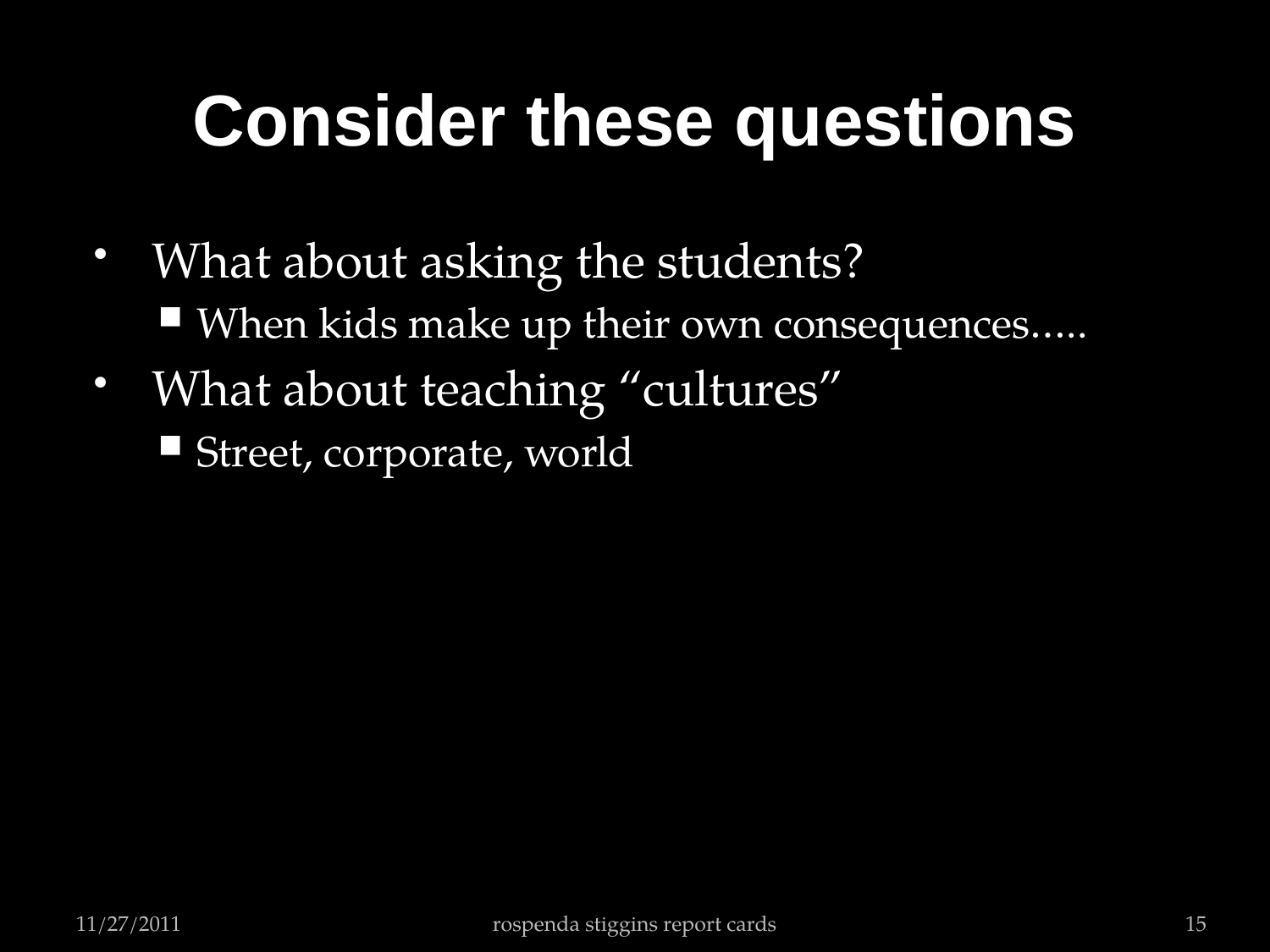

# Consider these questions
What about asking the students?
When kids make up their own consequences…..
What about teaching “cultures”
Street, corporate, world

11/27/2011
rospenda stiggins report cards
15